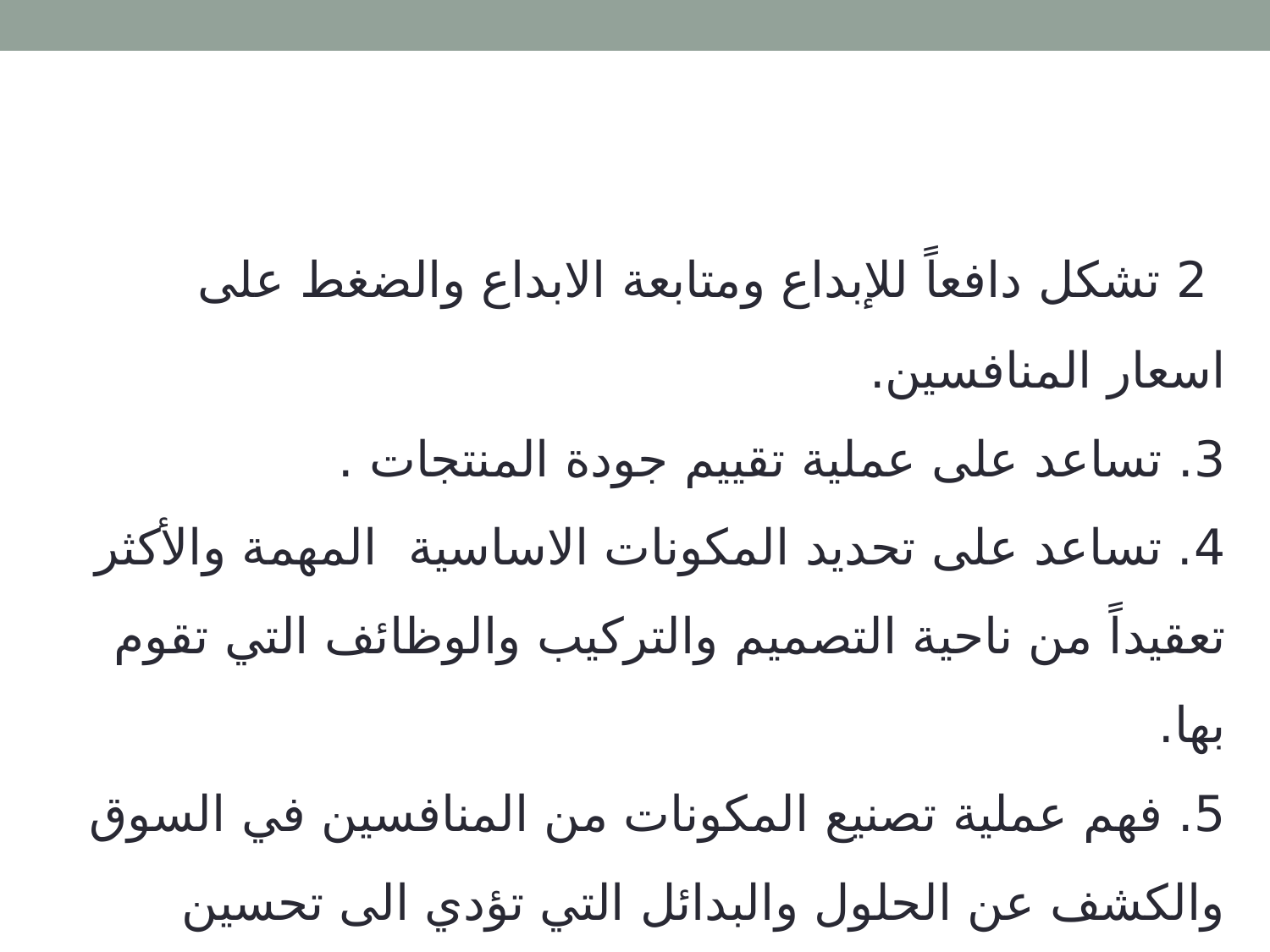

2 تشكل دافعاً للإبداع ومتابعة الابداع والضغط على اسعار المنافسين.
3. تساعد على عملية تقييم جودة المنتجات .
4. تساعد على تحديد المكونات الاساسية  المهمة والأكثر تعقيداً من ناحية التصميم والتركيب والوظائف التي تقوم بها.
5. فهم عملية تصنيع المكونات من المنافسين في السوق والكشف عن الحلول والبدائل التي تؤدي الى تحسين قيمة المنتج.